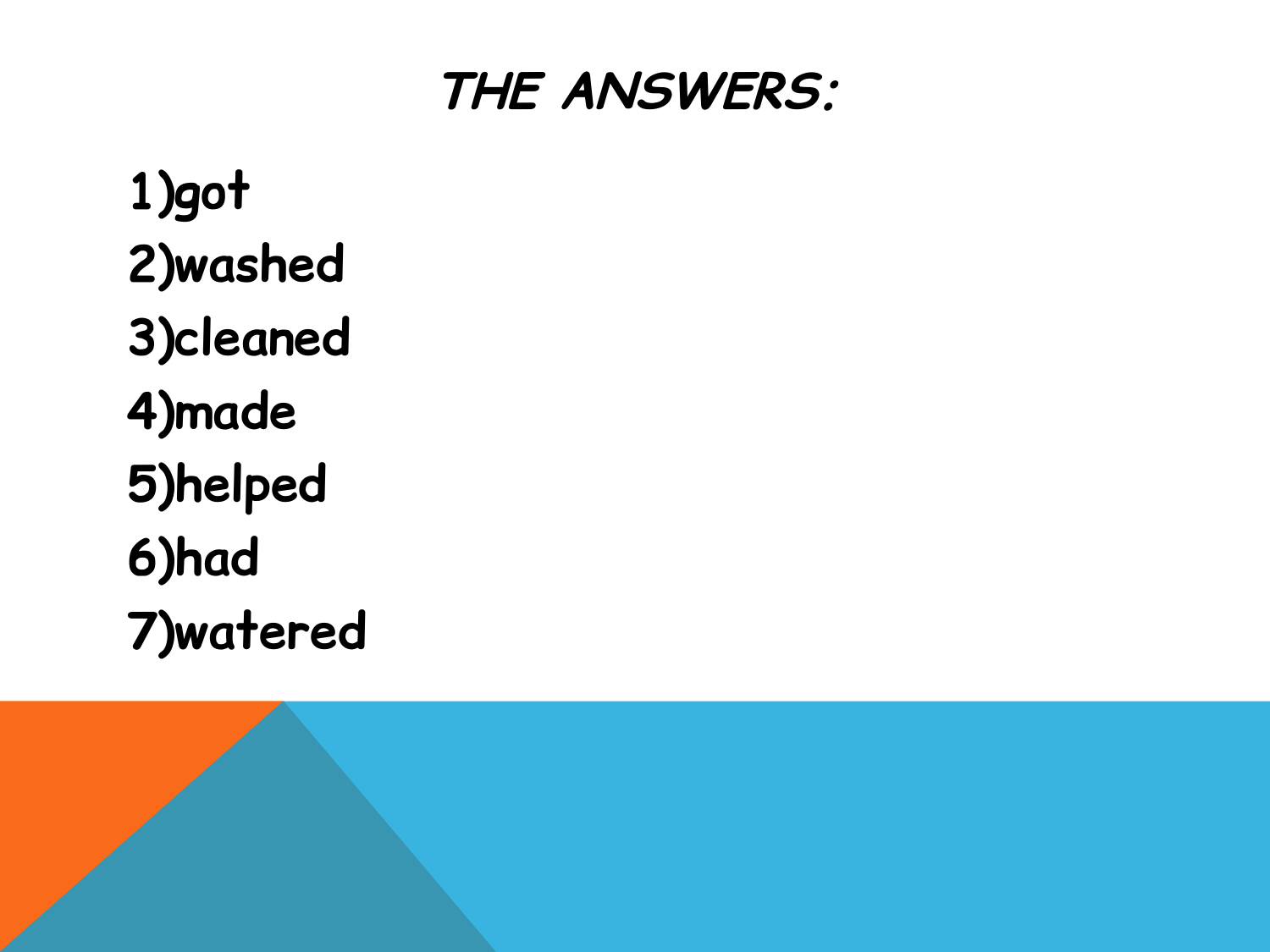

# The Answers:
got
washed
cleaned
made
helped
had
watered